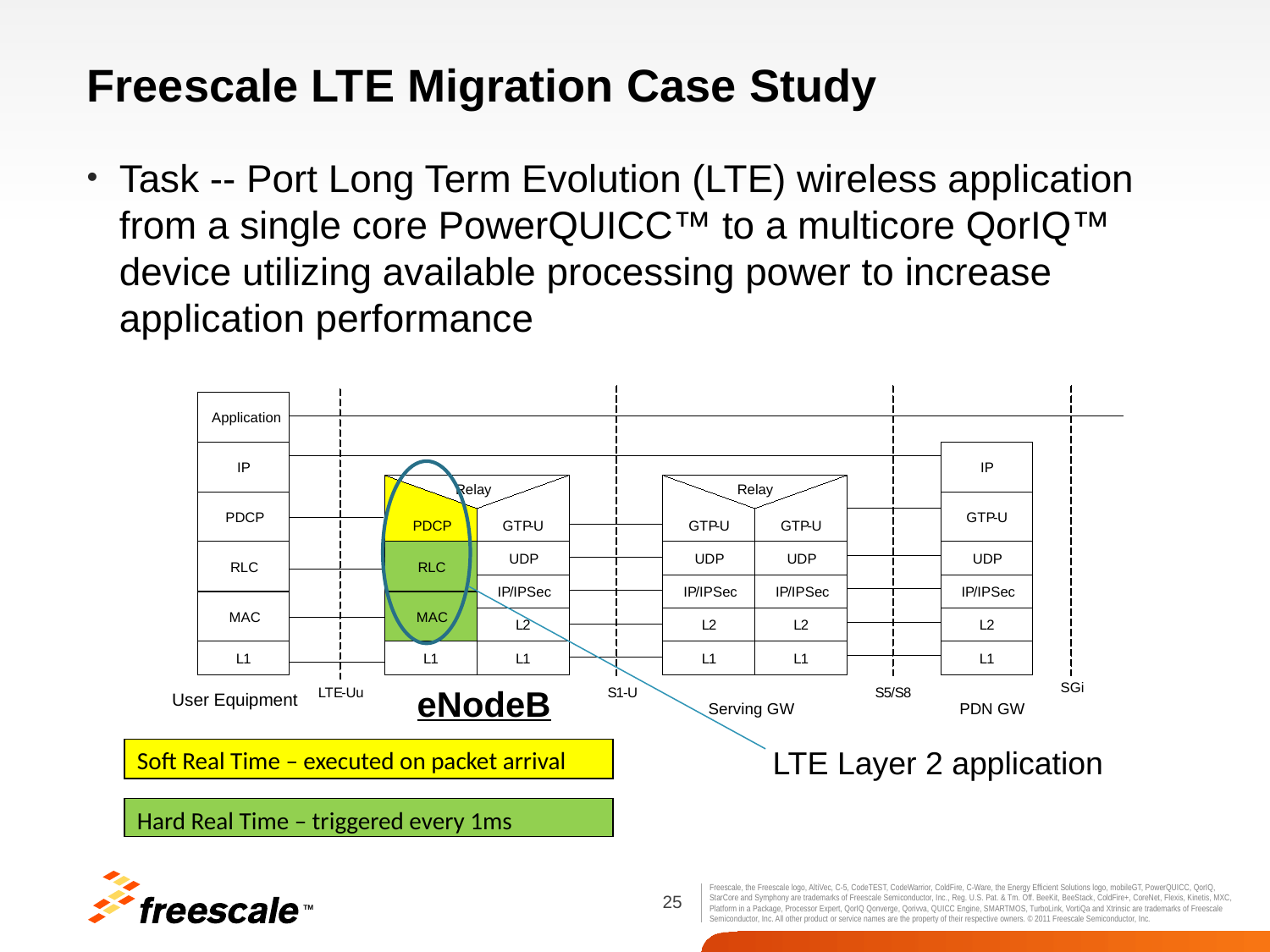

# Freescale LTE Migration Case Study
Task -- Port Long Term Evolution (LTE) wireless application from a single core PowerQUICC™ to a multicore QorIQ™ device utilizing available processing power to increase application performance

Application

IP
IP

Relay
Relay

PDCP

GTP
-
U
PDCP
GTP
-
U
GTP
-
U
GTP
-
U

UDP
UDP
UDP
UDP

RLC
RLC

IP
/
IPSec
IP
/
IPSec
IP
/
IPSec
IP
/
IPSec

MAC
MAC

L
2
L
2
L
2
L
2

L
1
L
1
L
1
L
1
L
1
L
1

SGi
eNodeB
LTE
-
Uu
S
1
-
U
S
5
/
S
8
User Equipment
Serving GW
PDN GW
LTE Layer 2 application
Soft Real Time – executed on packet arrival
Hard Real Time – triggered every 1ms